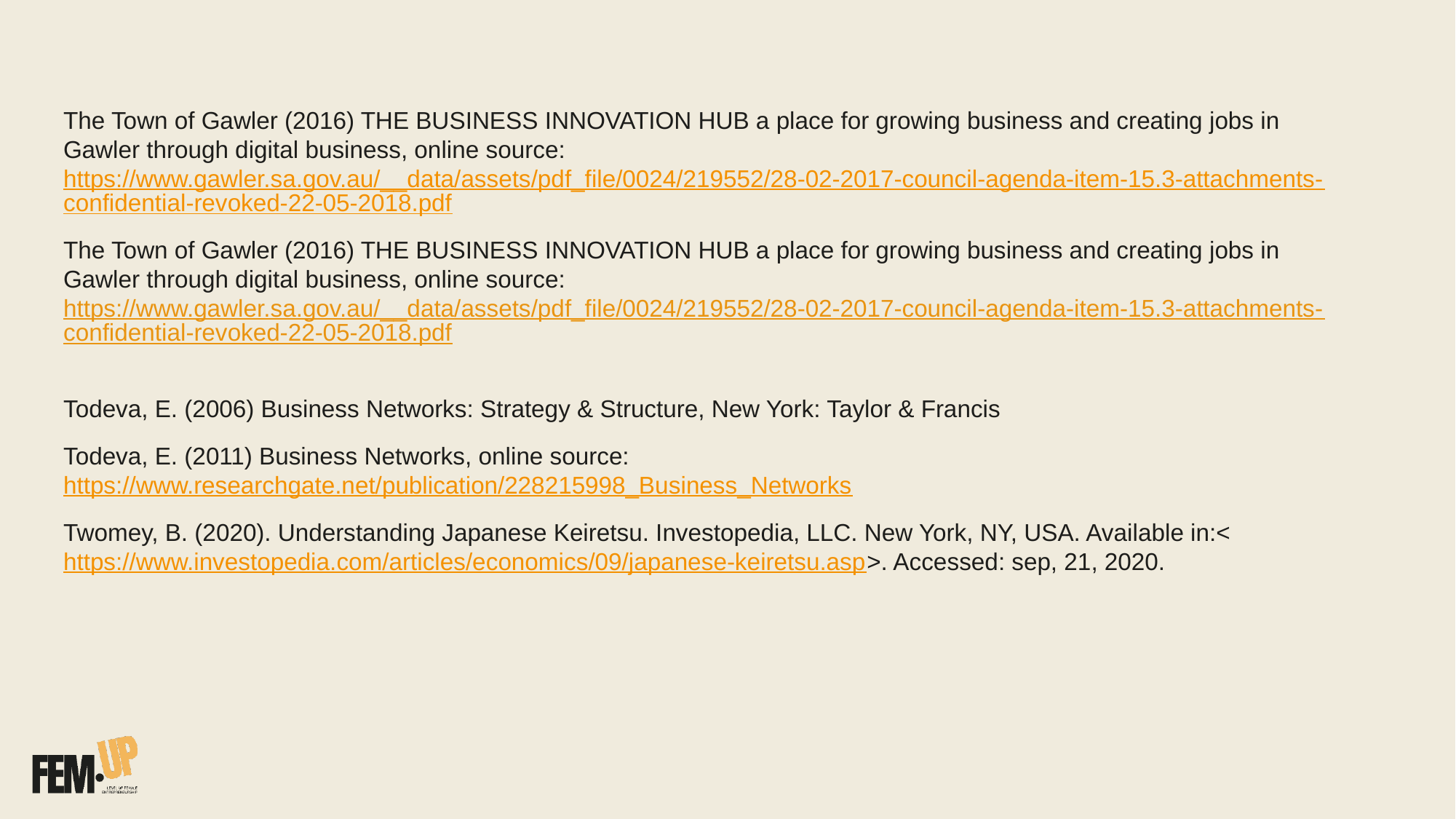

The Town of Gawler (2016) THE BUSINESS INNOVATION HUB a place for growing business and creating jobs in Gawler through digital business, online source: https://www.gawler.sa.gov.au/__data/assets/pdf_file/0024/219552/28-02-2017-council-agenda-item-15.3-attachments-confidential-revoked-22-05-2018.pdf
The Town of Gawler (2016) THE BUSINESS INNOVATION HUB a place for growing business and creating jobs in Gawler through digital business, online source: https://www.gawler.sa.gov.au/__data/assets/pdf_file/0024/219552/28-02-2017-council-agenda-item-15.3-attachments-confidential-revoked-22-05-2018.pdf
Todeva, E. (2006) Business Networks: Strategy & Structure, New York: Taylor & Francis
Todeva, E. (2011) Business Networks, online source:  https://www.researchgate.net/publication/228215998_Business_Networks
Twomey, B. (2020). Understanding Japanese Keiretsu. Investopedia, LLC. New York, NY, USA. Available in:< https://www.investopedia.com/articles/economics/09/japanese-keiretsu.asp>. Accessed: sep, 21, 2020.